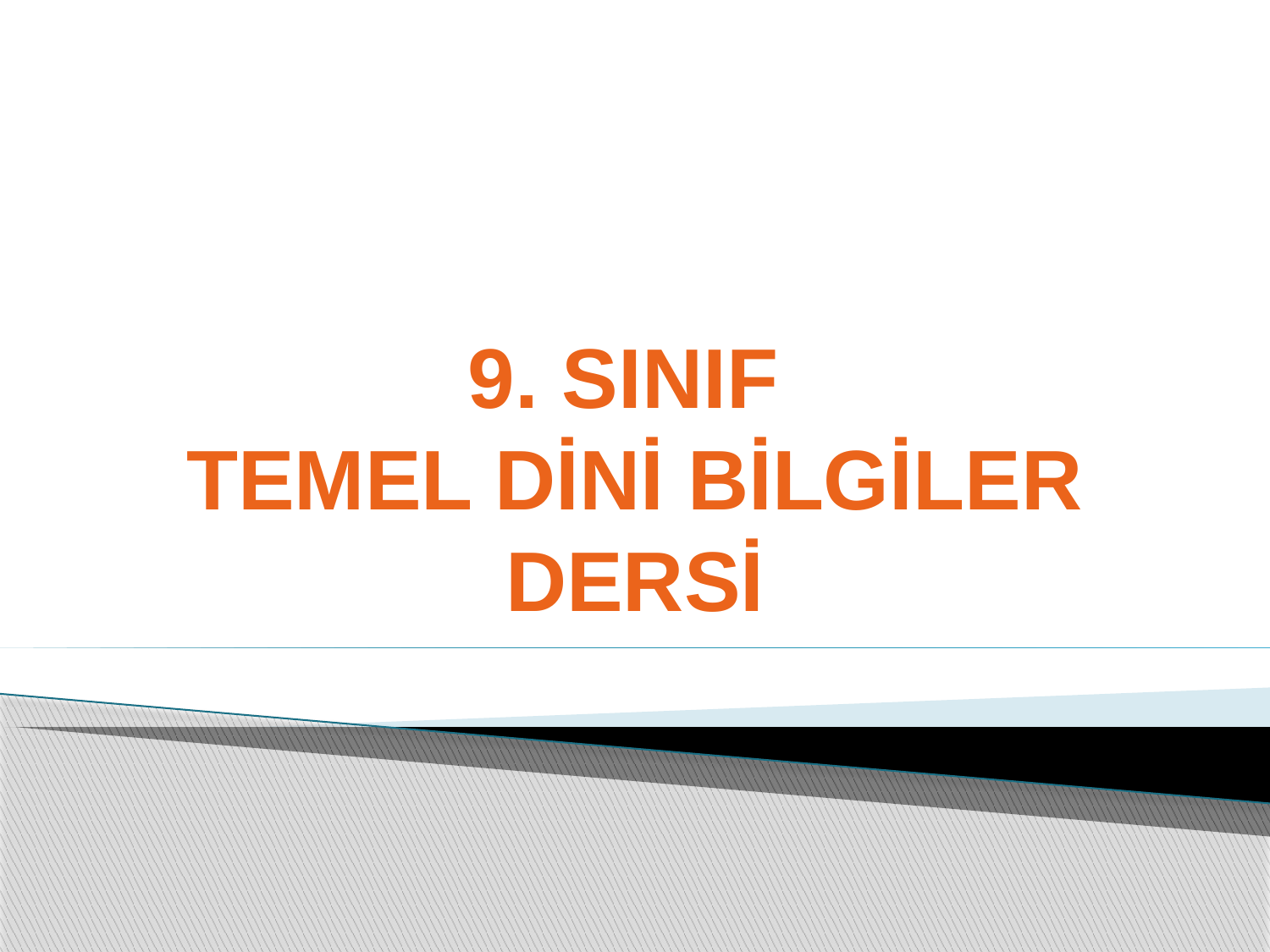

# 9. SINIF TEMEL DİNİ BİLGİLER DERSİ